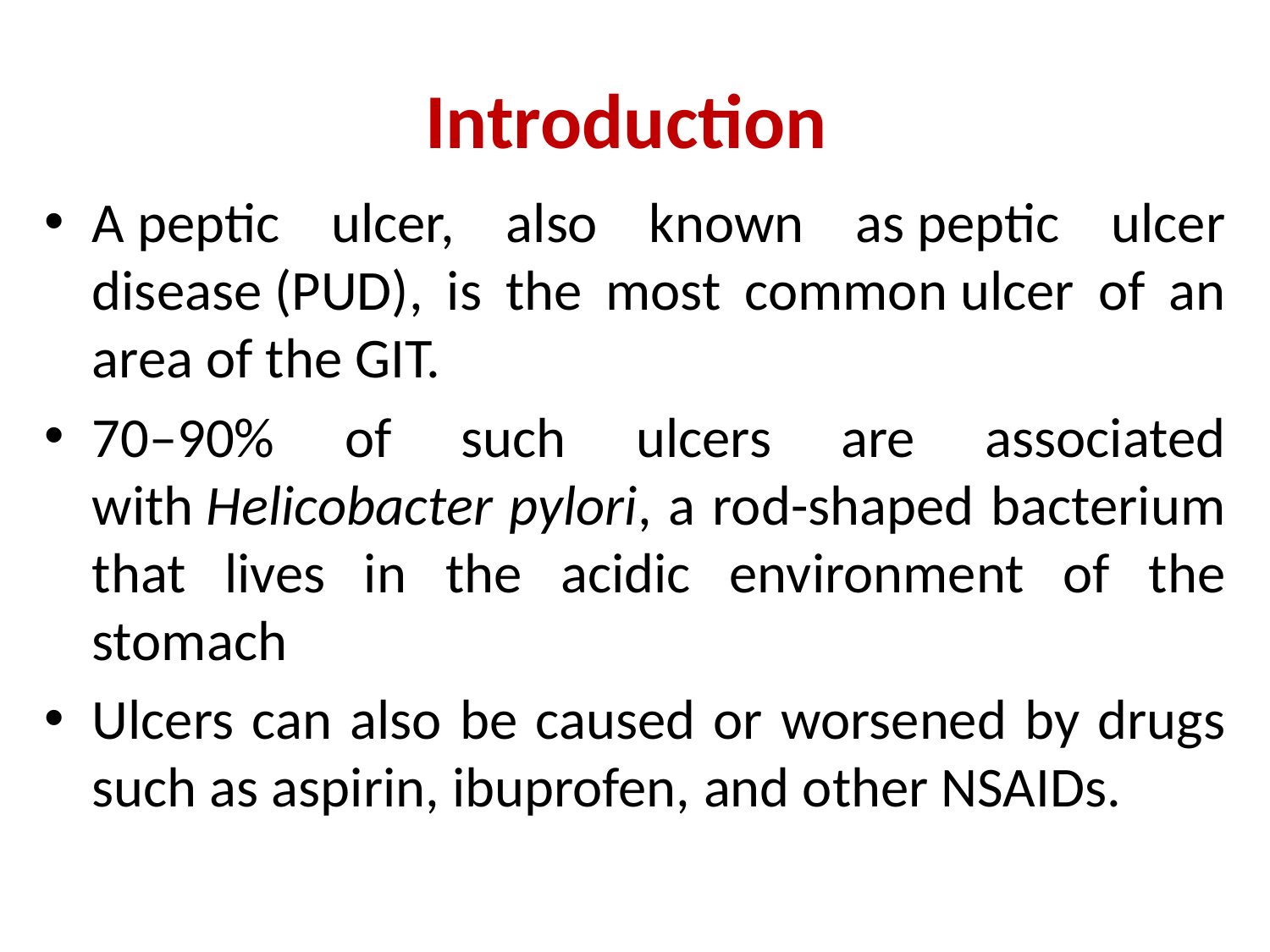

# Introduction
A peptic ulcer, also known as peptic ulcer disease (PUD), is the most common ulcer of an area of the GIT.
70–90% of such ulcers are associated with Helicobacter pylori, a rod-shaped bacterium that lives in the acidic environment of the stomach
Ulcers can also be caused or worsened by drugs such as aspirin, ibuprofen, and other NSAIDs.